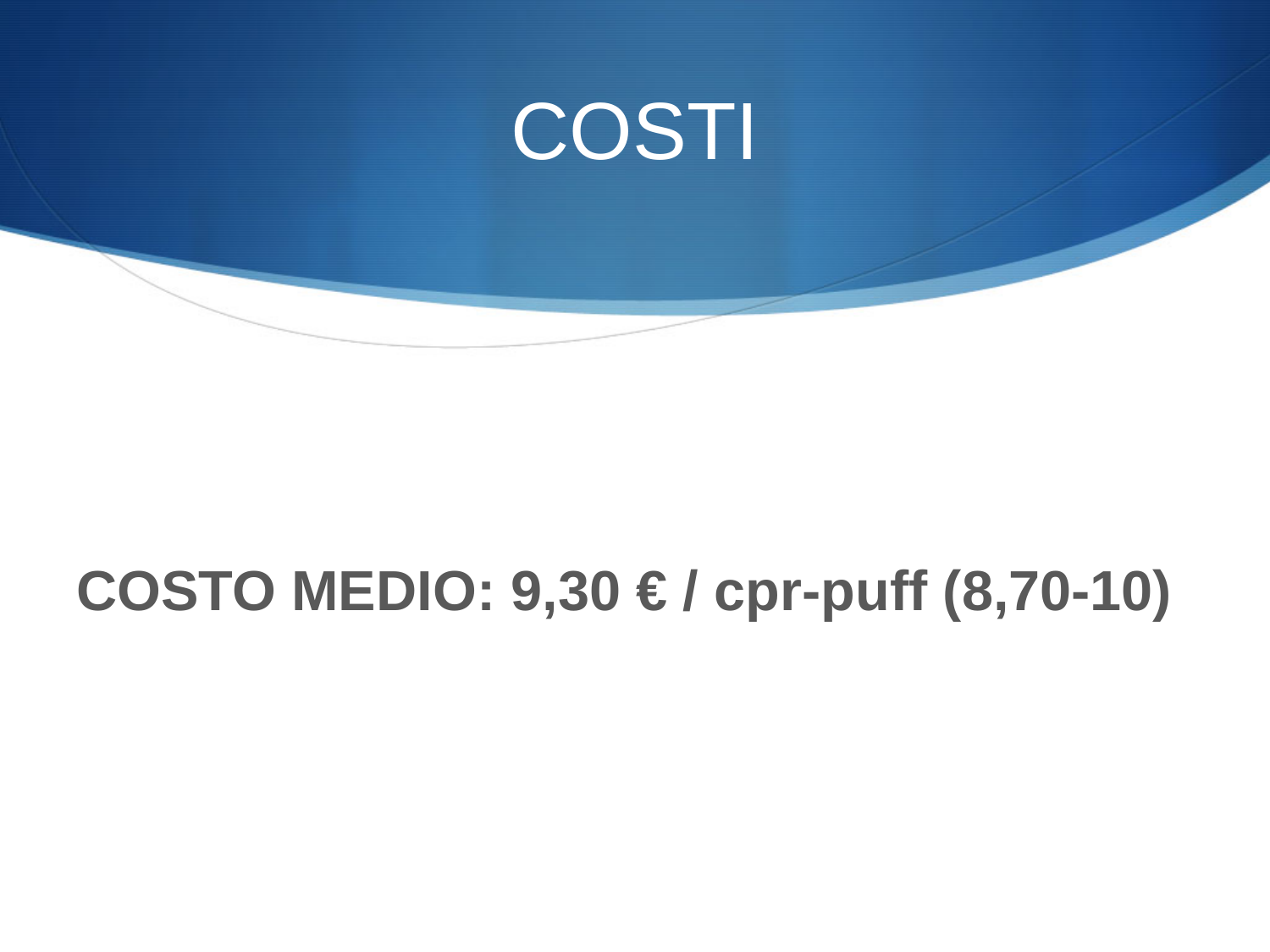

COSTI

COSTO MEDIO: 9,30 € / cpr-puff (8,70-10)